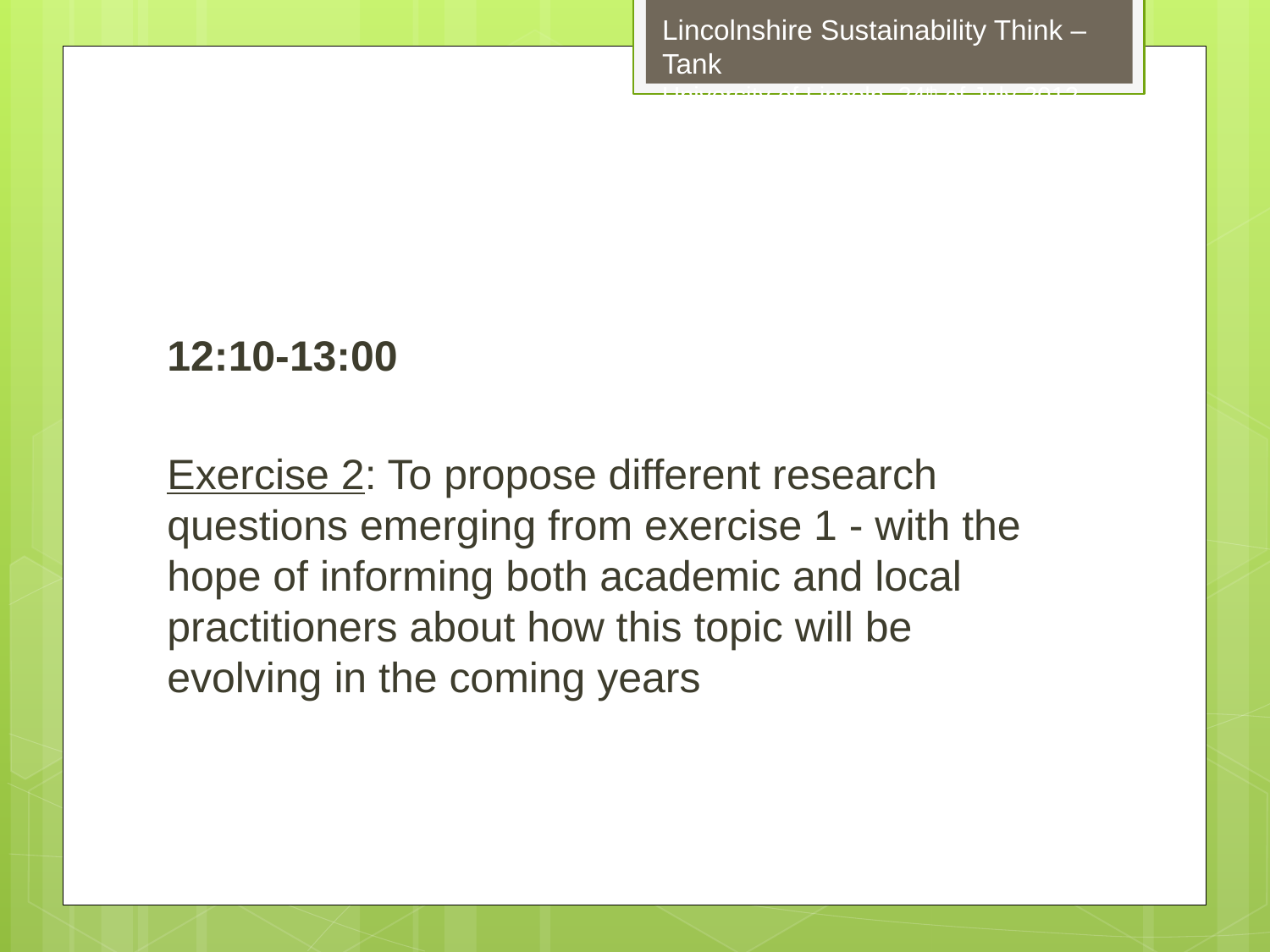

#
12:10-13:00

Exercise 2: To propose different research questions emerging from exercise 1 - with the hope of informing both academic and local practitioners about how this topic will be evolving in the coming years